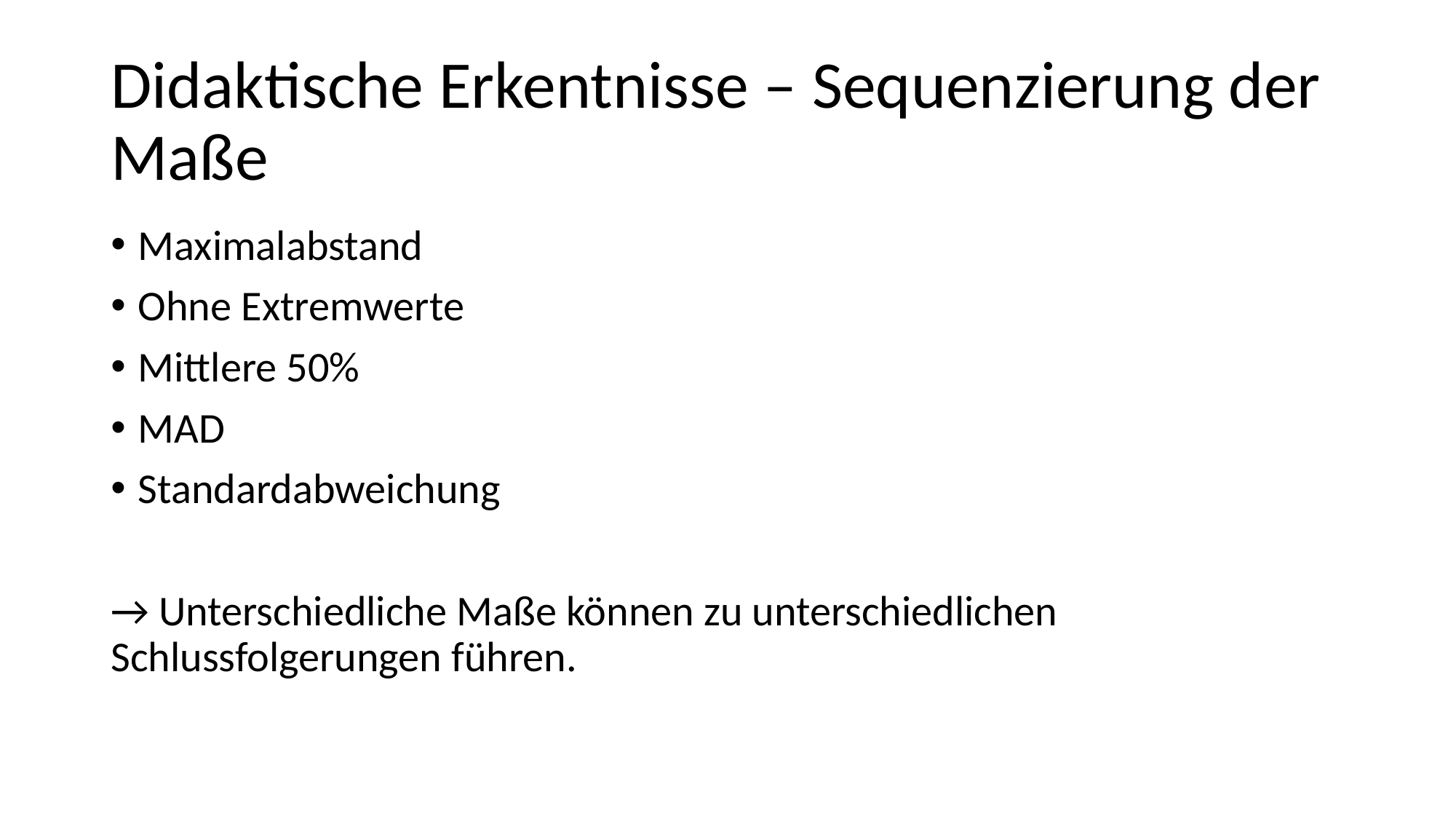

# Didaktische Erkentnisse – Sequenzierung der Maße
Maximalabstand
Ohne Extremwerte
Mittlere 50%
MAD
Standardabweichung

→ Unterschiedliche Maße können zu unterschiedlichen Schlussfolgerungen führen.